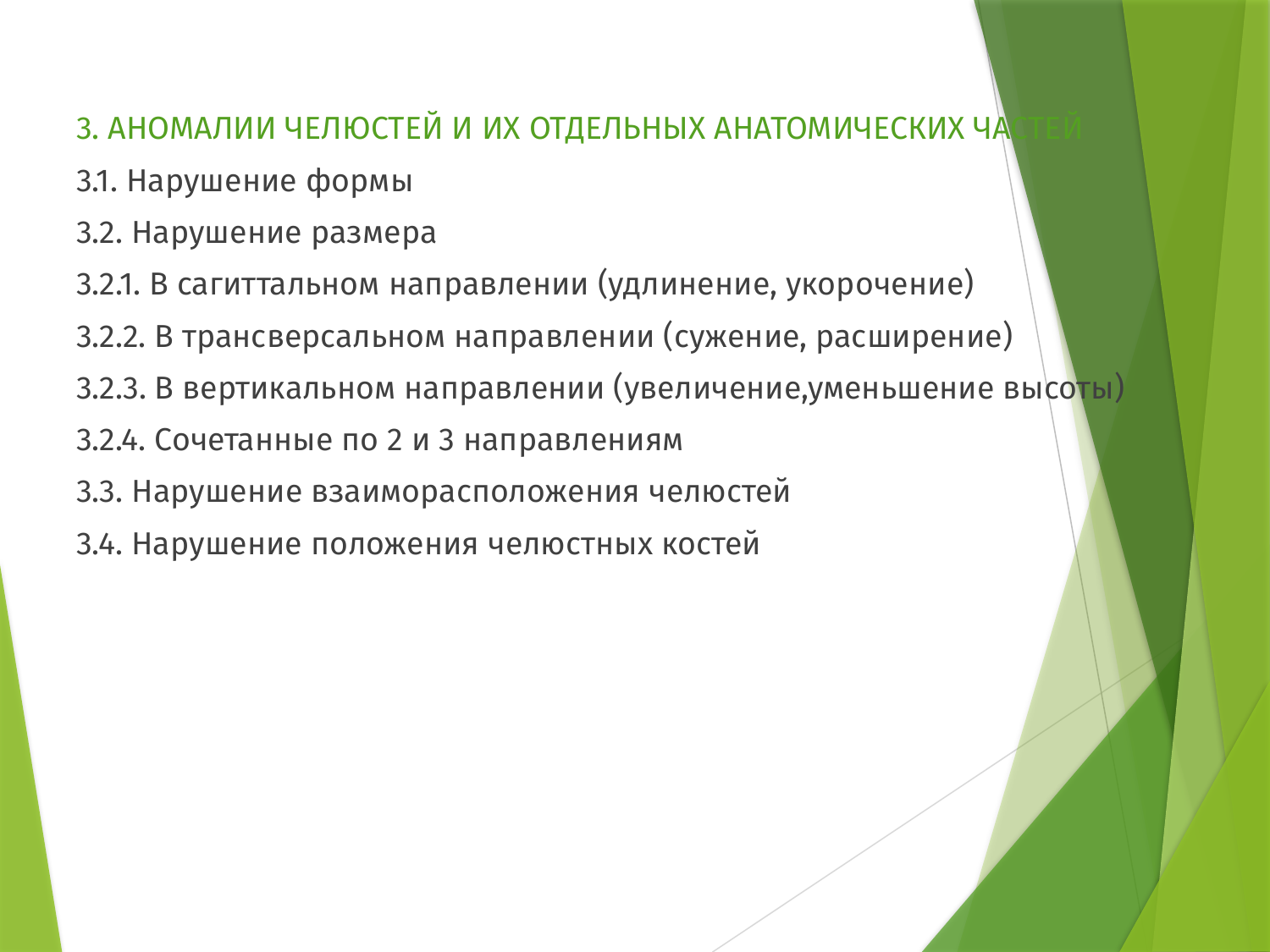

3. АНОМАЛИИ ЧЕЛЮСТЕЙ И ИХ ОТДЕЛЬНЫХ АНАТОМИЧЕСКИХ ЧАСТЕЙ
3.1. Нарушение формы
3.2. Нарушение размера
3.2.1. В сагиттальном направлении (удлинение, укорочение)
3.2.2. В трансверсальном направлении (сужение, расширение)
3.2.3. В вертикальном направлении (увеличение,уменьшение высоты)
3.2.4. Сочетанные по 2 и 3 направлениям
3.3. Нарушение взаиморасположения челюстей
3.4. Нарушение положения челюстных костей